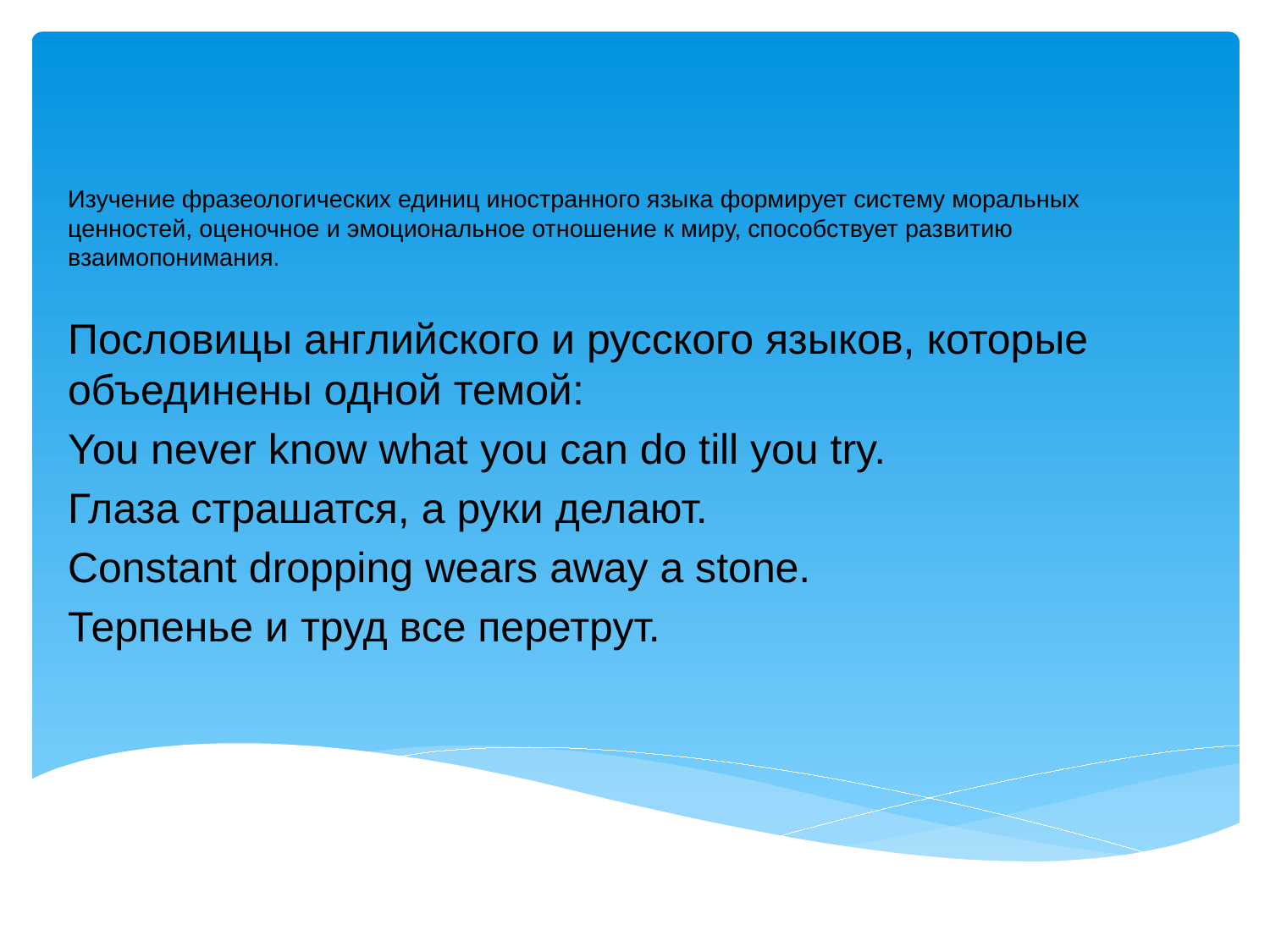

# Изучение фразеологических единиц иностранного языка формирует систему моральных ценностей, оценочное и эмоциональное отношение к миру, способствует развитию взаимопонимания.

Пословицы английского и русского языков, которые объединены одной темой:
You never know what you can do till you try.
Глаза страшатся, а руки делают.
Constant dropping wears away a stone.
Терпенье и труд все перетрут.